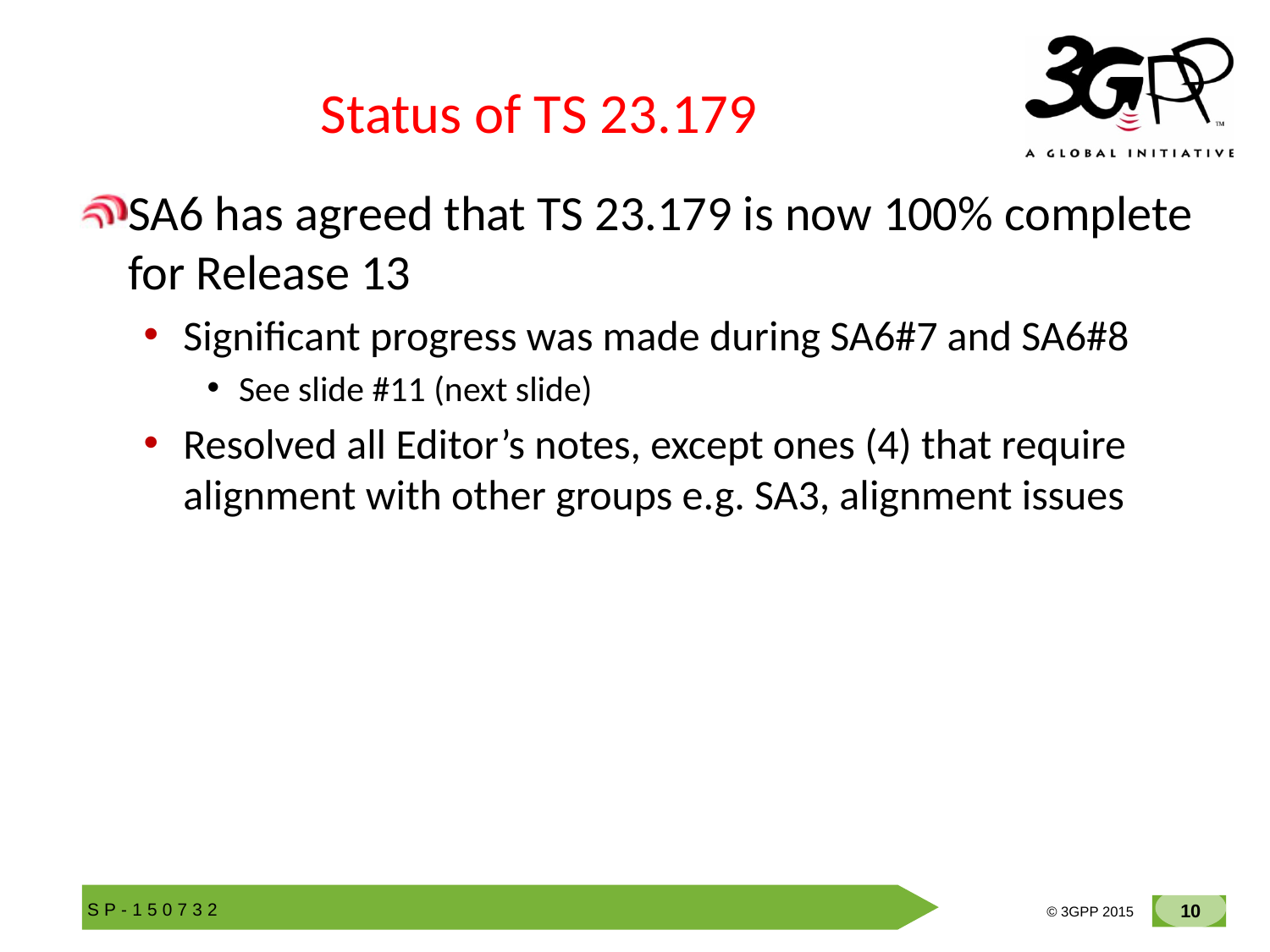

# Status of TS 23.179
SA6 has agreed that TS 23.179 is now 100% complete for Release 13
Significant progress was made during SA6#7 and SA6#8
See slide #11 (next slide)
Resolved all Editor’s notes, except ones (4) that require alignment with other groups e.g. SA3, alignment issues